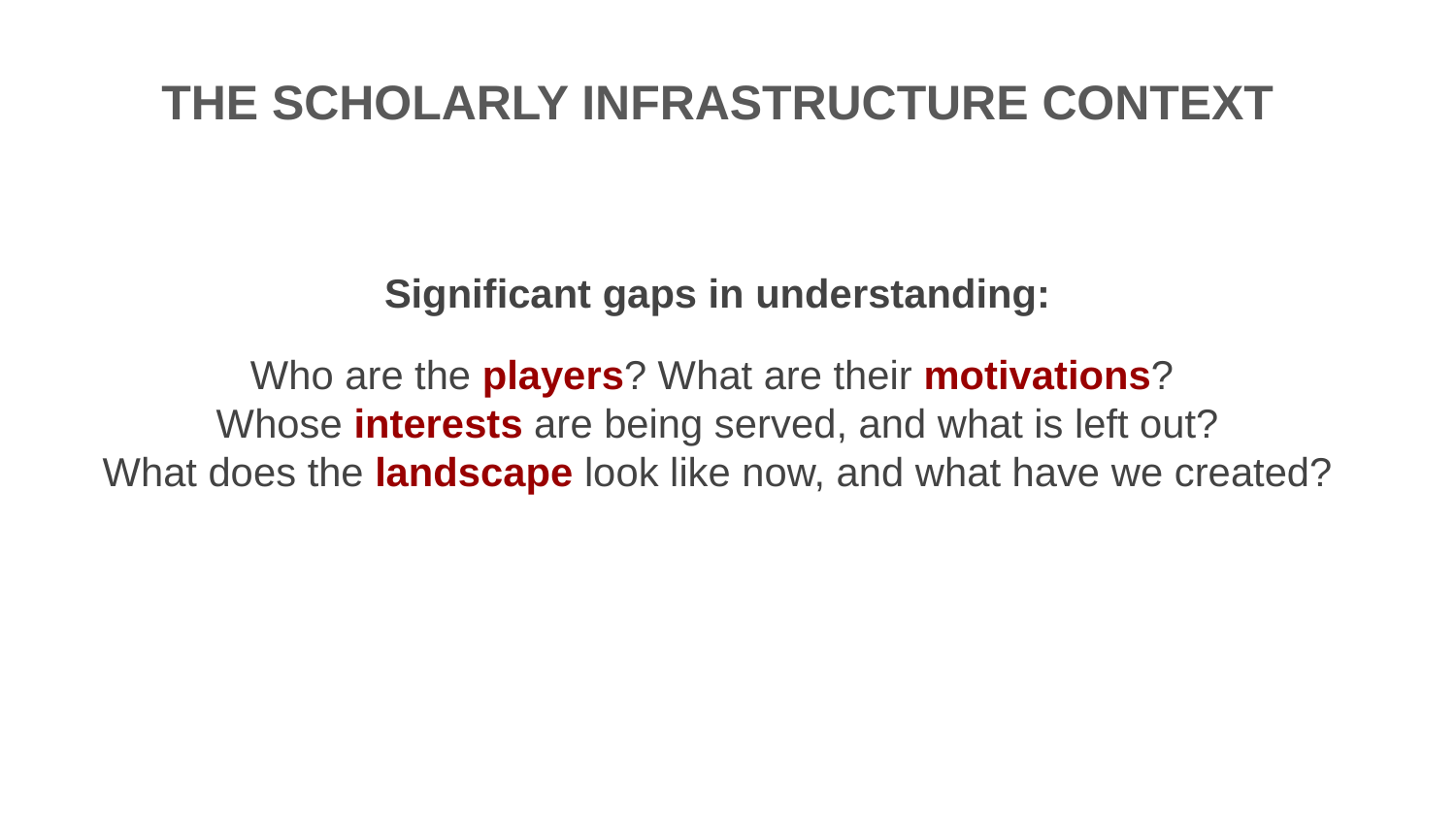

THE SCHOLARLY INFRASTRUCTURE CONTEXT

Significant gaps in understanding:
Who are the players? What are their motivations?
Whose interests are being served, and what is left out?
What does the landscape look like now, and what have we created?